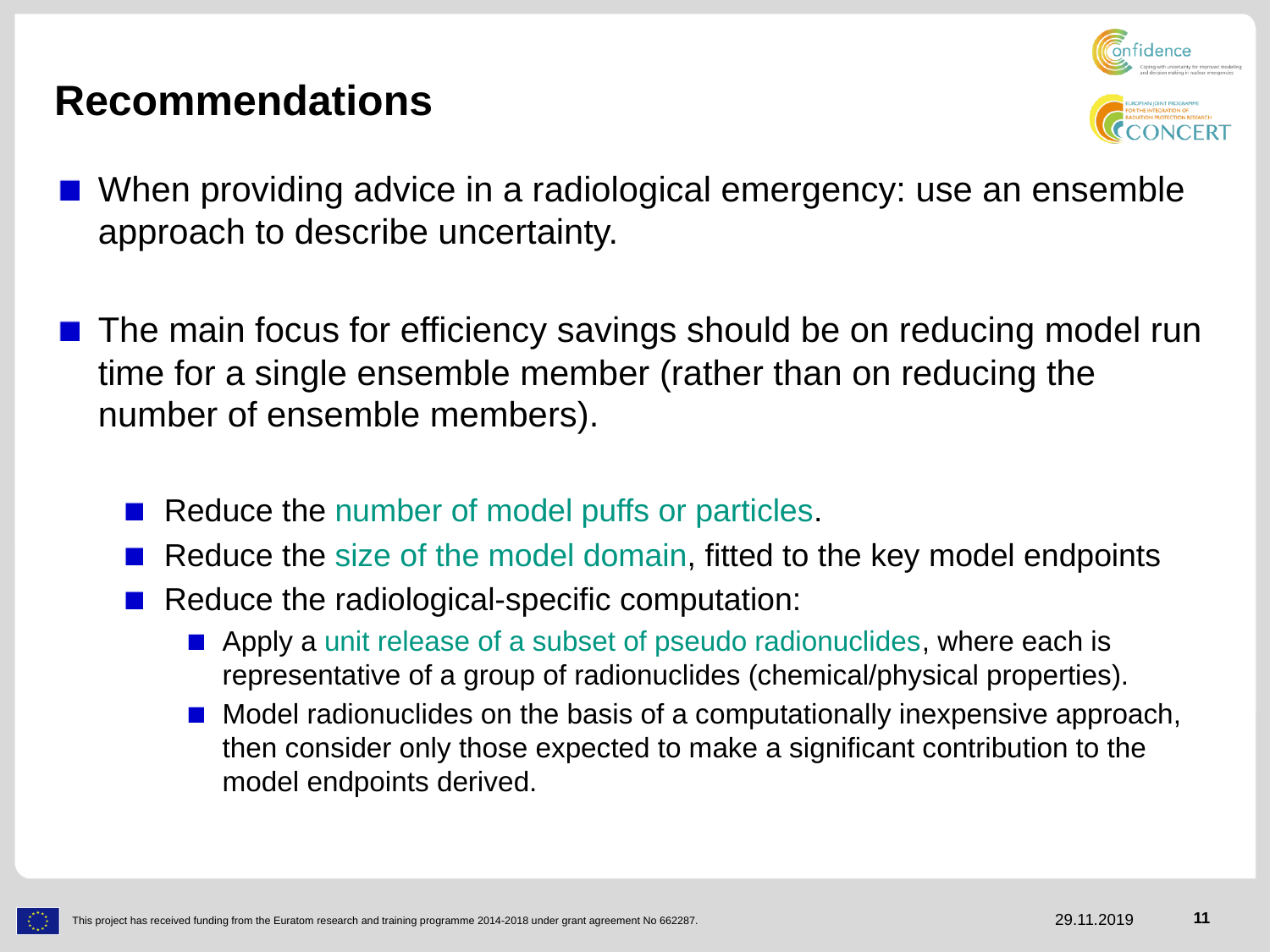

# Recommendations
When providing advice in a radiological emergency: use an ensemble approach to describe uncertainty.

The main focus for efficiency savings should be on reducing model run time for a single ensemble member (rather than on reducing the number of ensemble members).

Reduce the number of model puffs or particles.
Reduce the size of the model domain, fitted to the key model endpoints
Reduce the radiological-specific computation:
Apply a unit release of a subset of pseudo radionuclides, where each is representative of a group of radionuclides (chemical/physical properties).
Model radionuclides on the basis of a computationally inexpensive approach, then consider only those expected to make a significant contribution to the model endpoints derived.